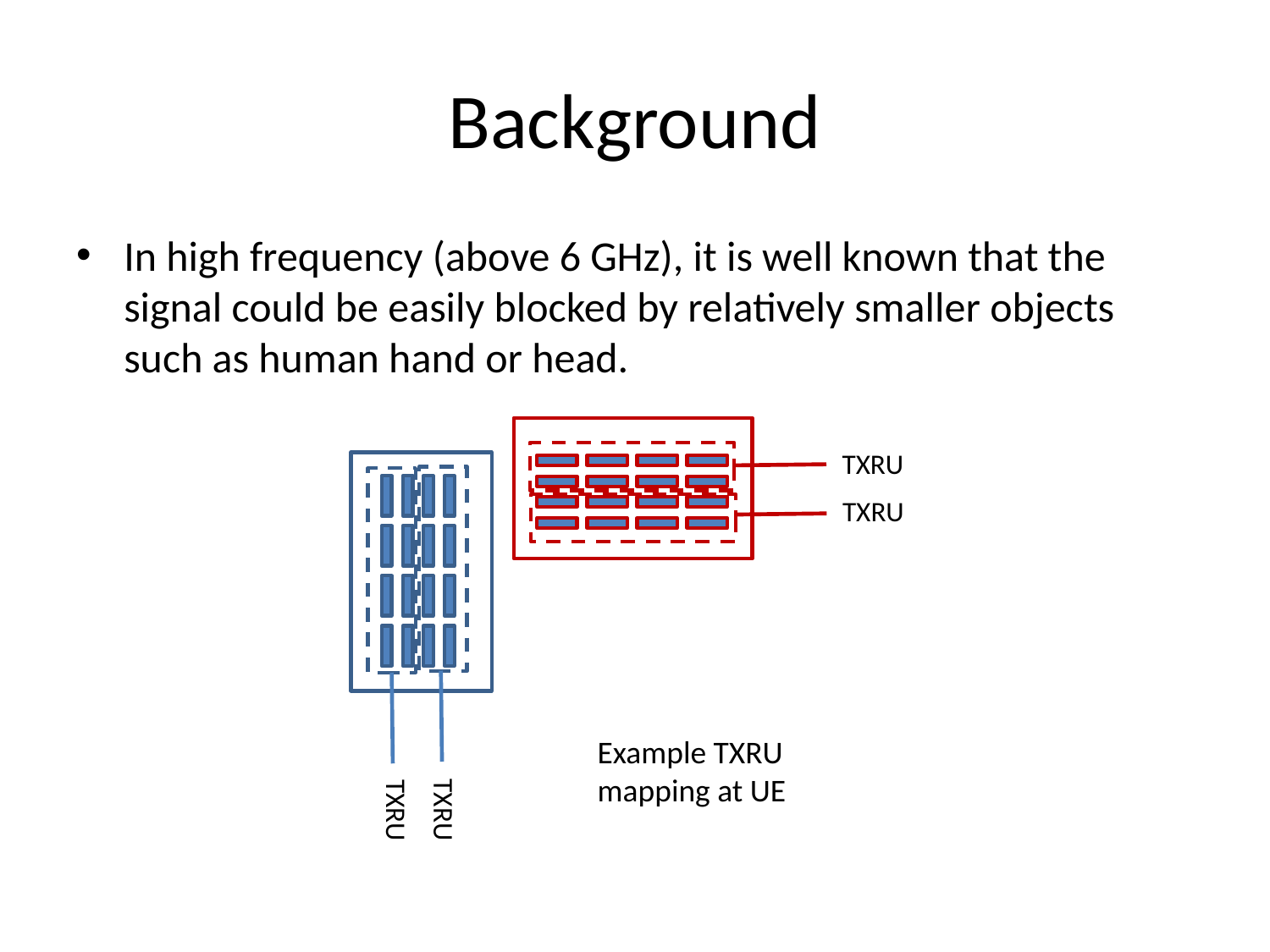

# Background
In high frequency (above 6 GHz), it is well known that the signal could be easily blocked by relatively smaller objects such as human hand or head.

TXRU
TXRU

TXRU
TXRU
Example TXRU mapping at UE